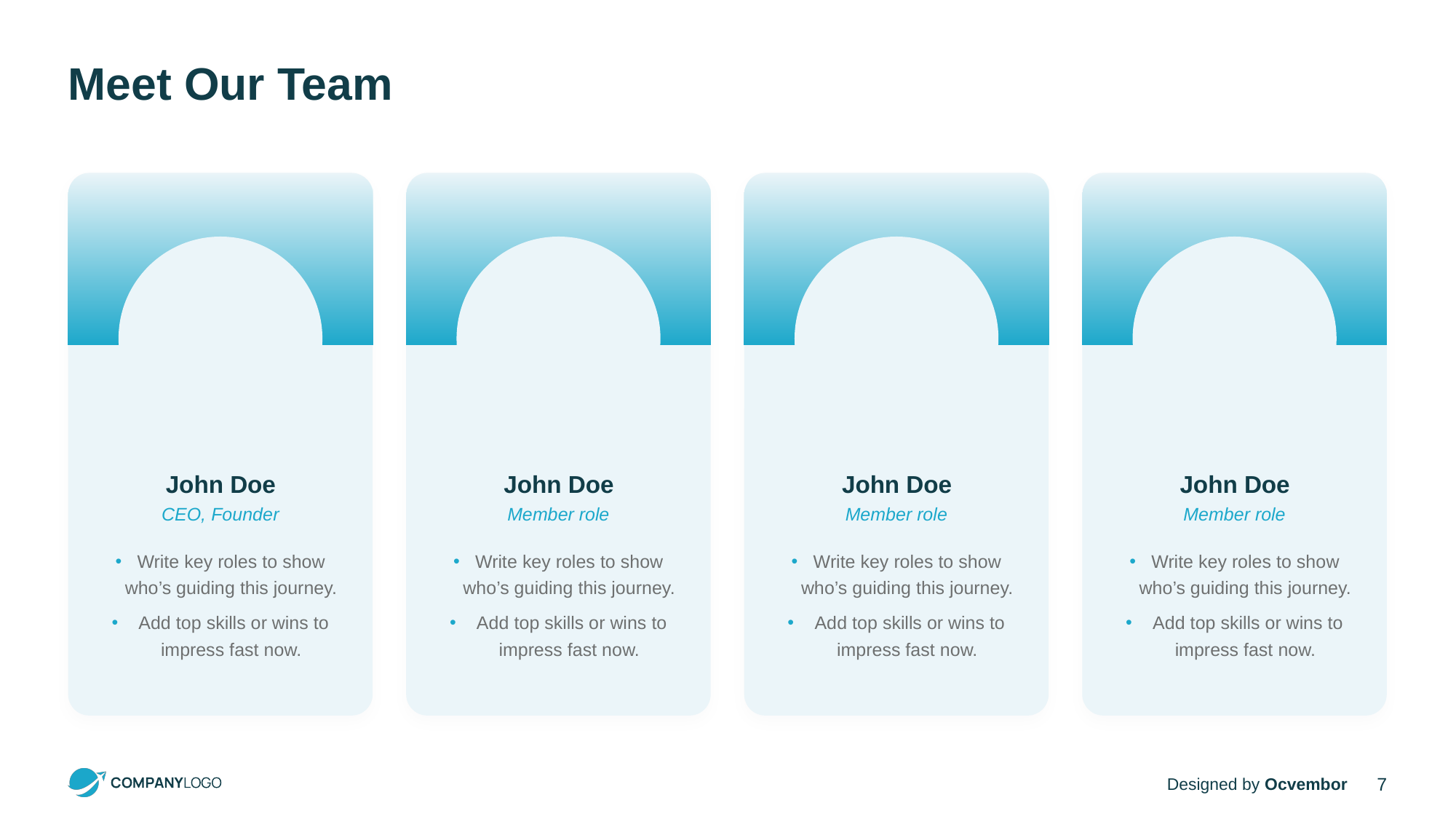

# Meet Our Team

John Doe
John Doe
John Doe
John Doe
CEO, Founder
Member role
Member role
Member role
Write key roles to show who’s guiding this journey.
 Add top skills or wins to impress fast now.
Write key roles to show who’s guiding this journey.
 Add top skills or wins to impress fast now.
Write key roles to show who’s guiding this journey.
 Add top skills or wins to impress fast now.
Write key roles to show who’s guiding this journey.
 Add top skills or wins to impress fast now.